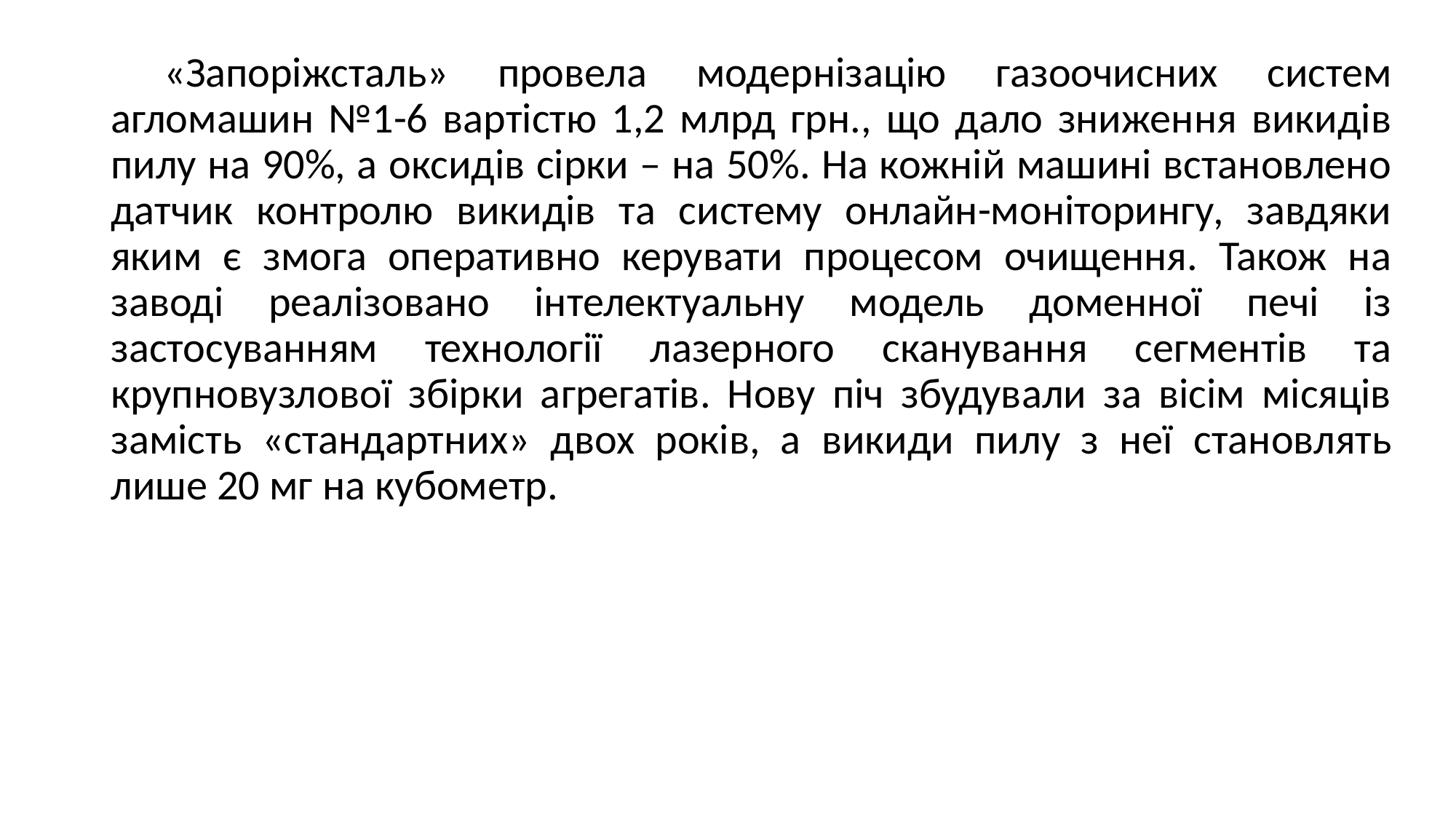

«Запоріжсталь» провела модернізацію газоочисних систем агломашин №1-6 вартістю 1,2 млрд грн., що дало зниження викидів пилу на 90%, а оксидів сірки – на 50%. На кожній машині встановлено датчик контролю викидів та систему онлайн-моніторингу, завдяки яким є змога оперативно керувати процесом очищення. Також на заводі реалізовано інтелектуальну модель доменної печі із застосуванням технології лазерного сканування сегментів та крупновузлової збірки агрегатів. Нову піч збудували за вісім місяців замість «стандартних» двох років, а викиди пилу з неї становлять лише 20 мг на кубометр.